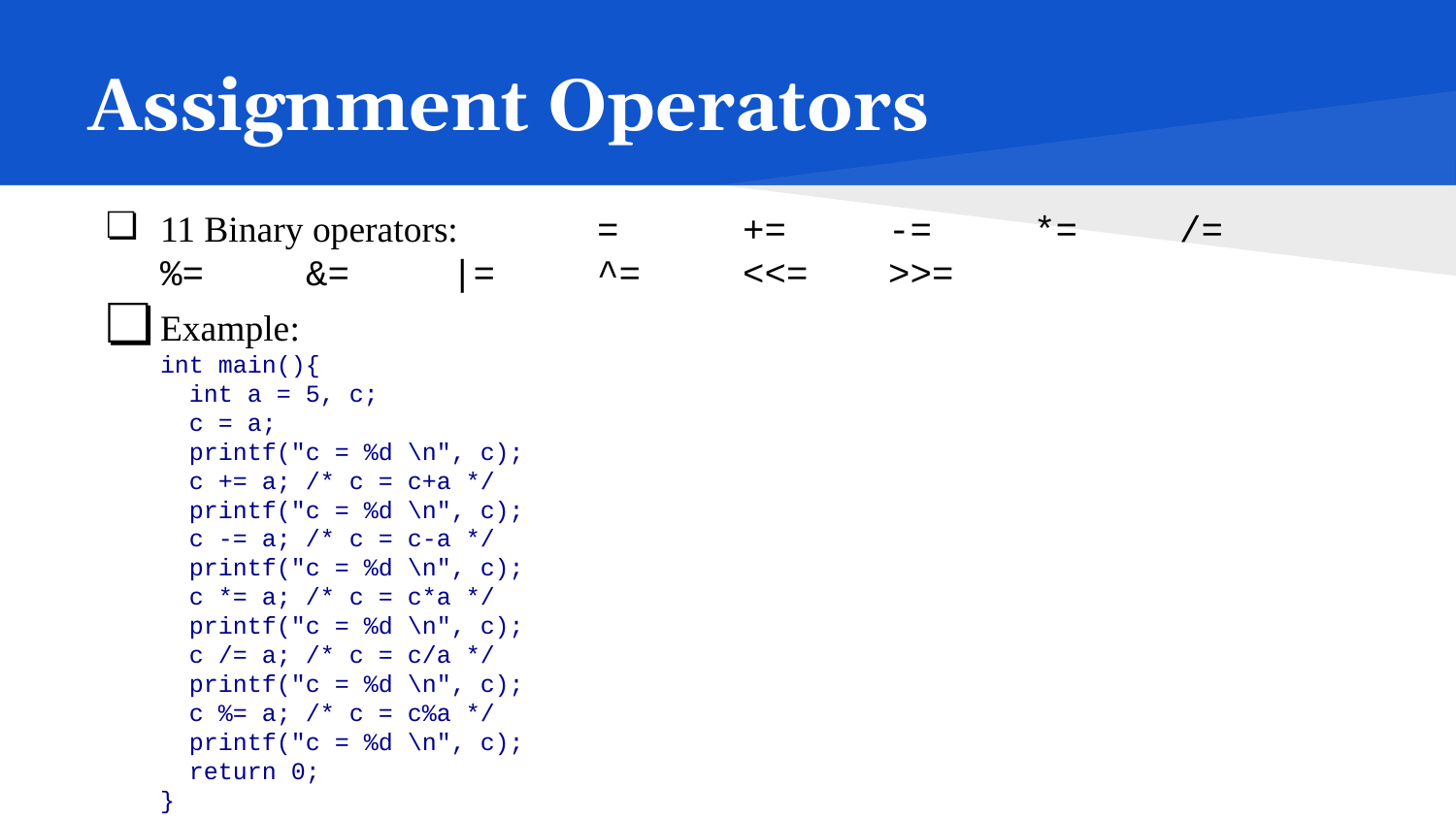

# Assignment Operators
11 Binary operators: 	=	+=	-=	*=	/=	%=	&=	|=	^=	<<=	>>=
Example:
int main(){
  int a = 5, c;
  c = a;
  printf("c = %d \n", c);
  c += a; /* c = c+a */
  printf("c = %d \n", c);
  c -= a; /* c = c-a */
  printf("c = %d \n", c);
  c *= a; /* c = c*a */
  printf("c = %d \n", c);
  c /= a; /* c = c/a */
  printf("c = %d \n", c);
  c %= a; /* c = c%a */
  printf("c = %d \n", c);
  return 0;
}